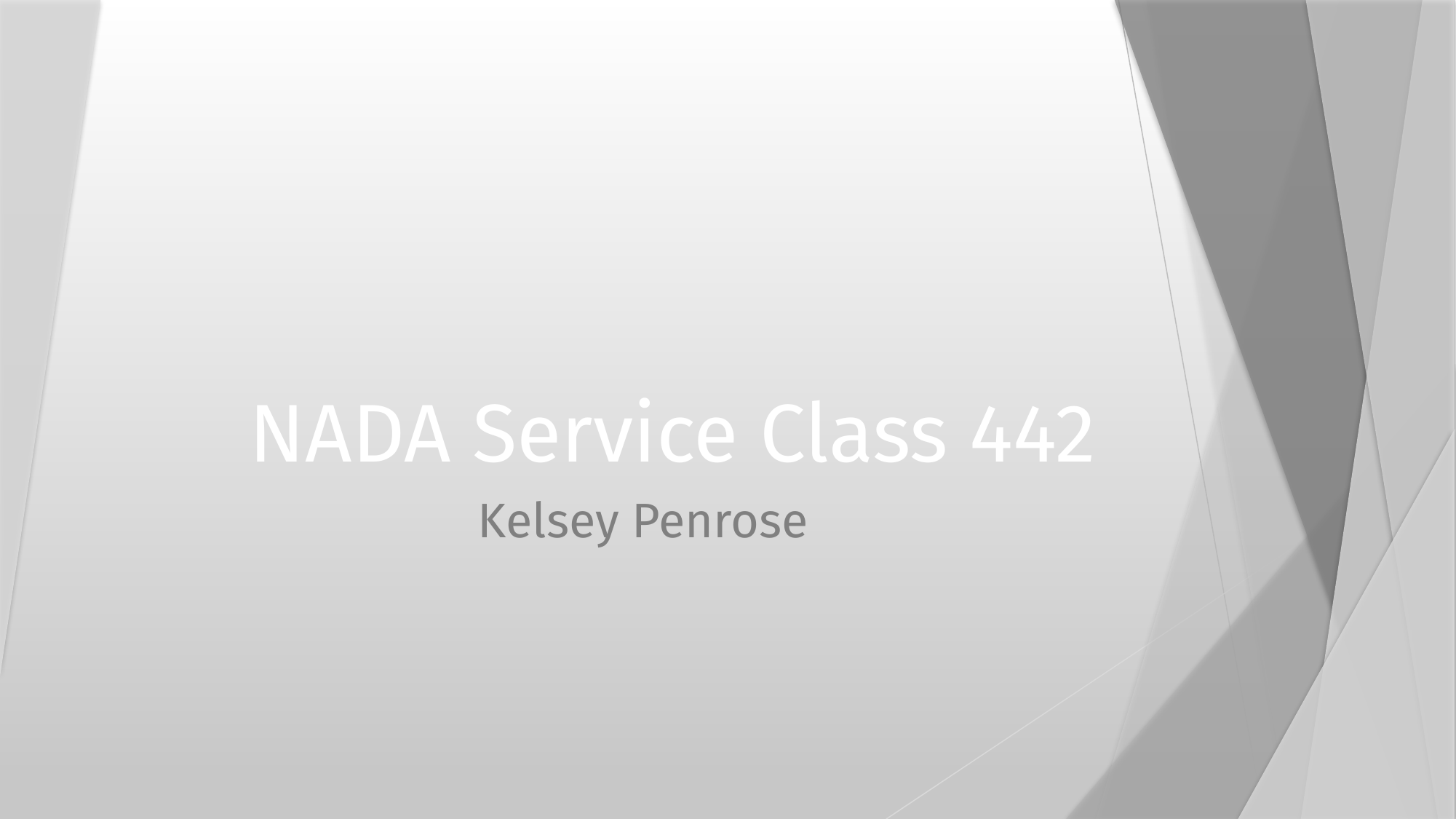

# NADA Service Class 442
Kelsey Penrose